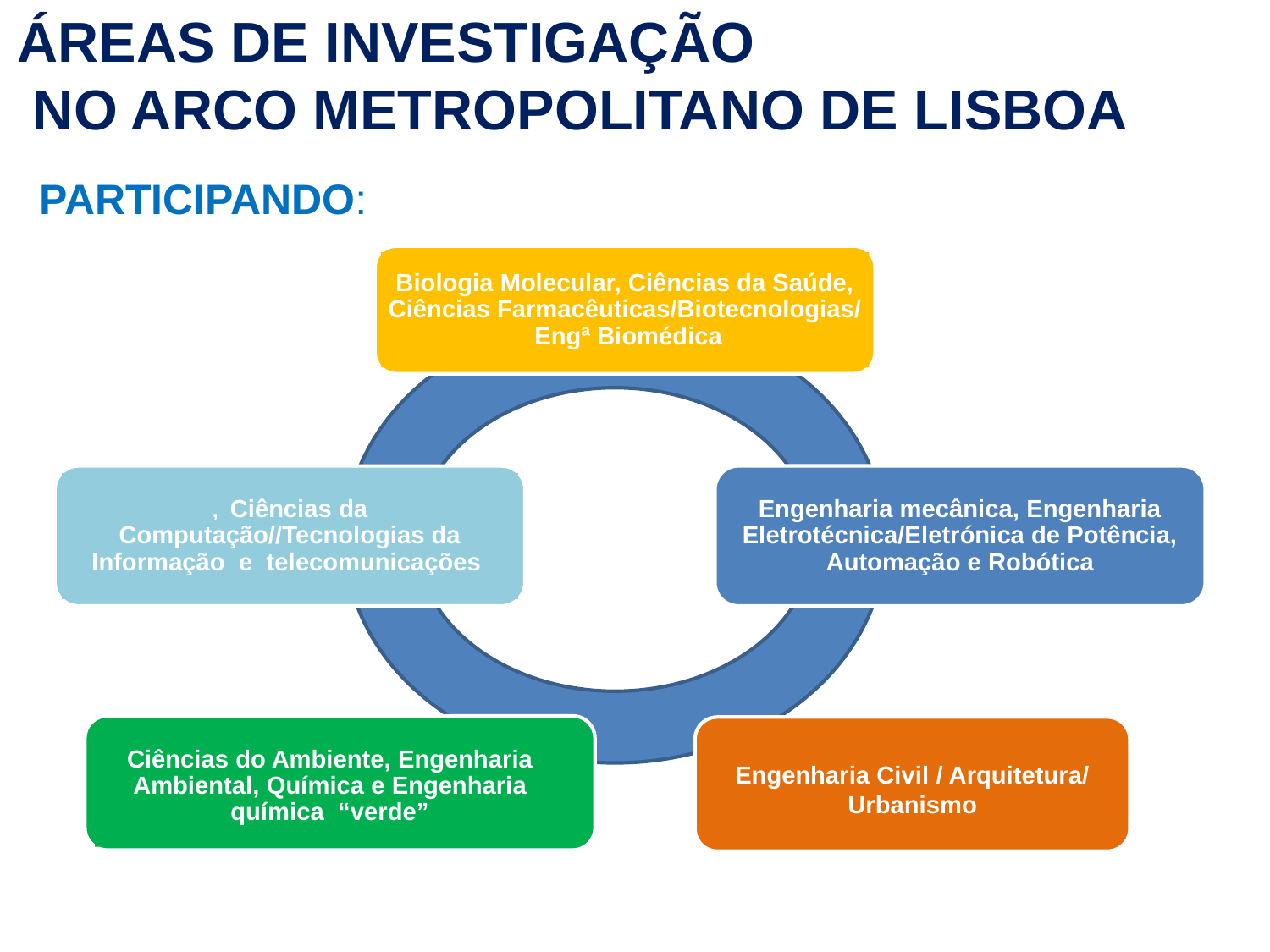

ÁREAS DE INVESTIGAÇÃO
 NO ARCO METROPOLITANO DE LISBOA
PARTICIPANDO:

Biologia Molecular, Ciências da Saúde, Ciências Farmacêuticas/Biotecnologias/  Engª Biomédica

,  Ciências da Computação//Tecnologias da Informação  e  telecomunicações

Engenharia mecânica, Engenharia Eletrotécnica/Eletrónica de Potência, Automação e Robótica

Ciências do Ambiente, Engenharia Ambiental, Química e Engenharia química  “verde”

Engenharia Civil / Arquitetura/
Urbanismo